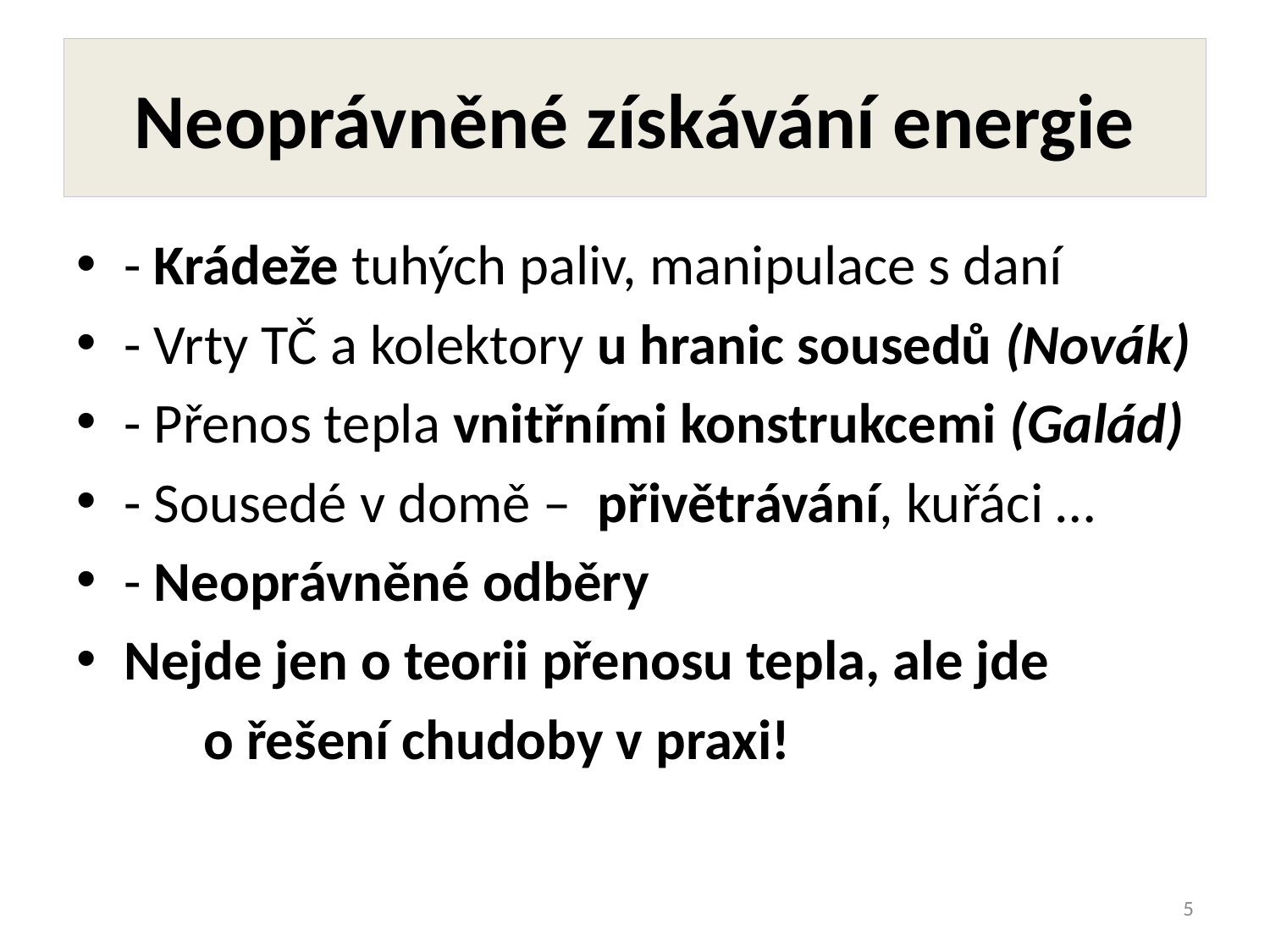

# Neoprávněné získávání energie
- Krádeže tuhých paliv, manipulace s daní
- Vrty TČ a kolektory u hranic sousedů (Novák)
- Přenos tepla vnitřními konstrukcemi (Galád)
- Sousedé v domě –  přivětrávání, kuřáci …
- Neoprávněné odběry
Nejde jen o teorii přenosu tepla, ale jde
          o řešení chudoby v praxi!

5